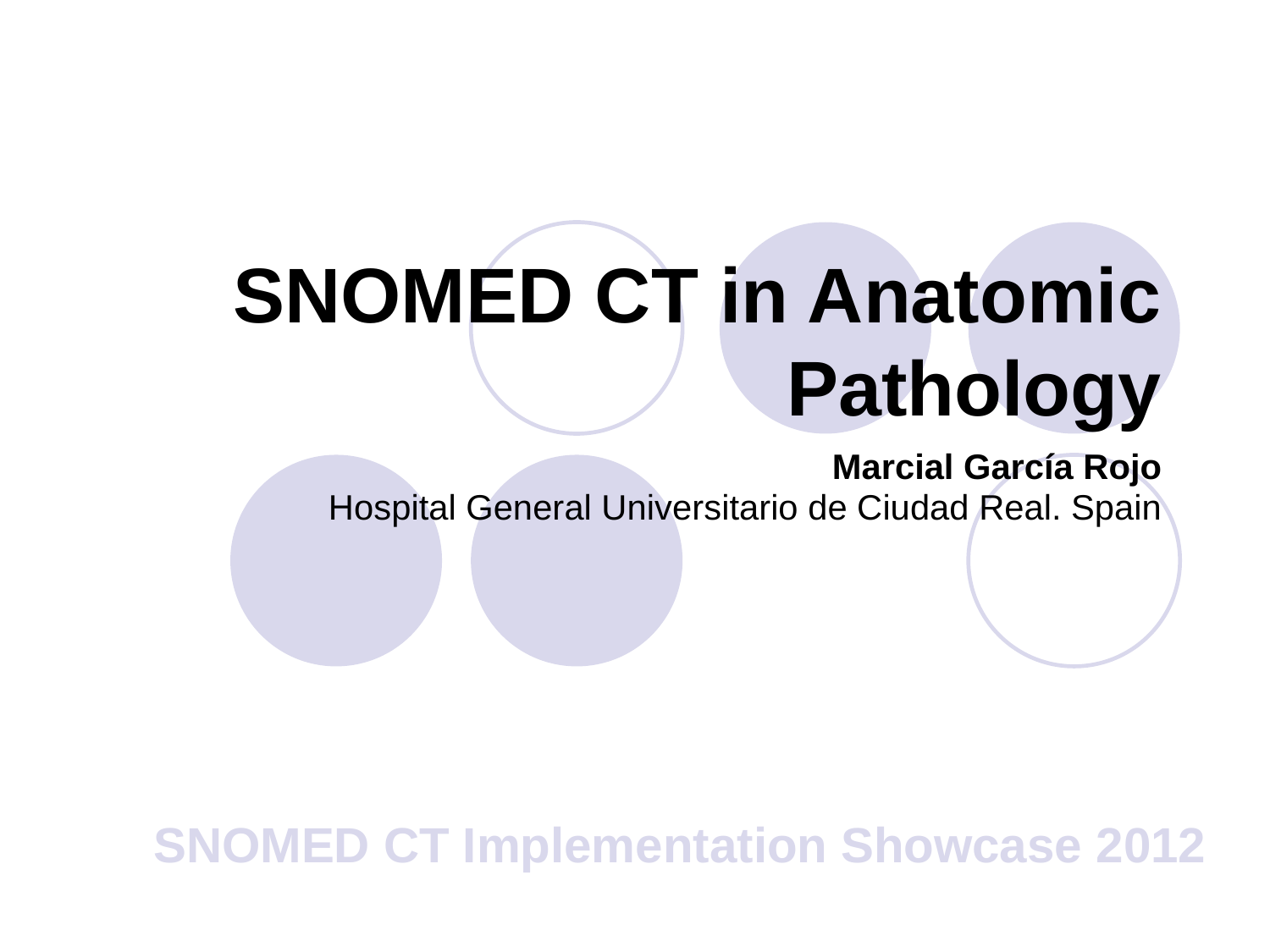

# SNOMED CT in Anatomic Pathology
Marcial García Rojo
Hospital General Universitario de Ciudad Real. Spain

SNOMED CT Implementation Showcase 2012